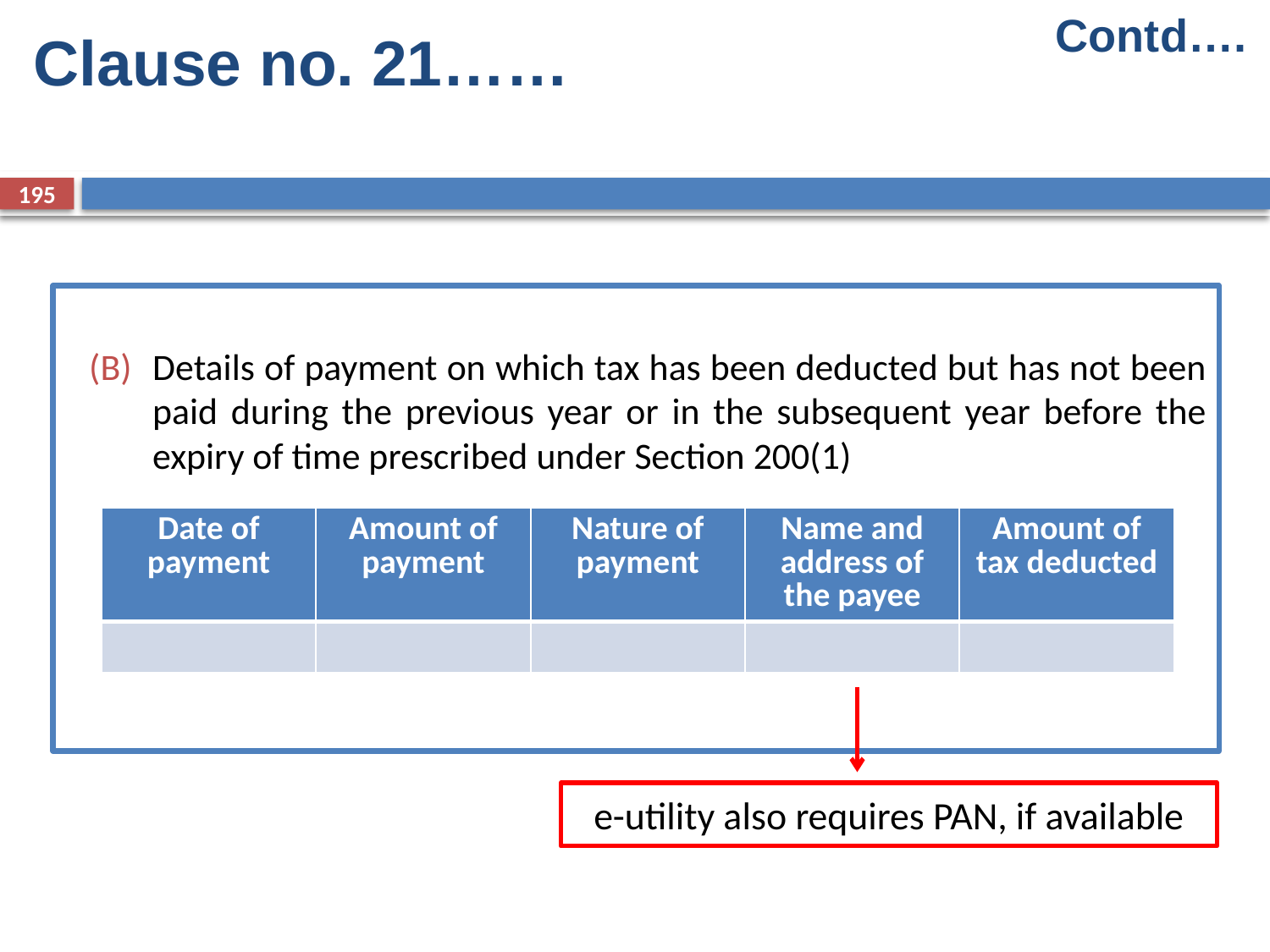

Contd….
# Clause no. 21……
195

Details of payment on which tax has been deducted but has not been paid during the previous year or in the subsequent year before the expiry of time prescribed under Section 200(1)

| Date of payment | Amount of payment | Nature of payment | Name and address of the payee | Amount of tax deducted |
| --- | --- | --- | --- | --- |
|  |  |  |  |  |
e-utility also requires PAN, if available